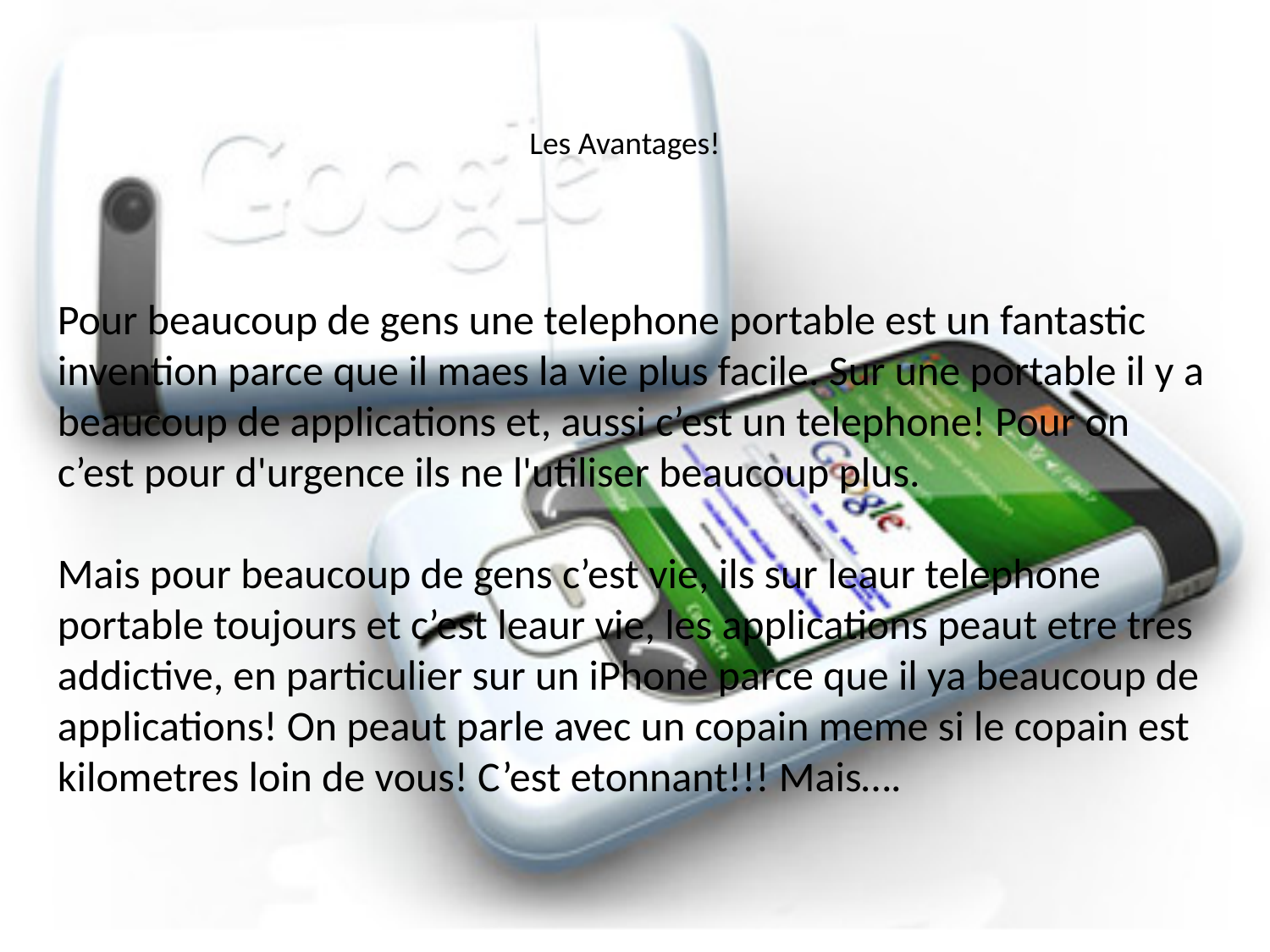

Les Avantages!
Pour beaucoup de gens une telephone portable est un fantastic invention parce que il maes la vie plus facile. Sur une portable il y a beaucoup de applications et, aussi c’est un telephone! Pour on c’est pour d'urgence ils ne l'utiliser beaucoup plus.

Mais pour beaucoup de gens c’est vie, ils sur leaur telephone portable toujours et c’est leaur vie, les applications peaut etre tres addictive, en particulier sur un iPhone parce que il ya beaucoup de applications! On peaut parle avec un copain meme si le copain est kilometres loin de vous! C’est etonnant!!! Mais….